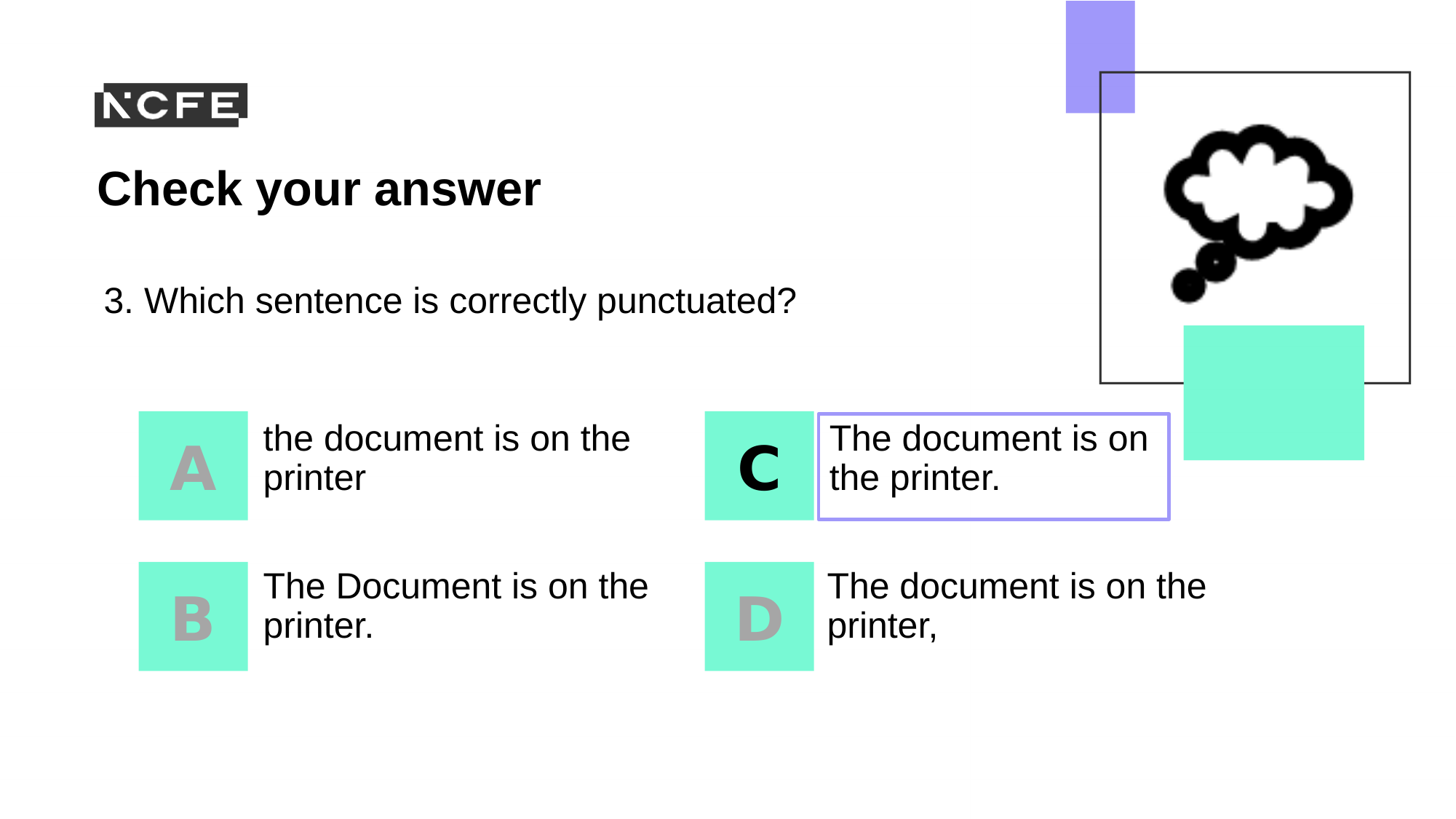

3. Which sentence is correctly punctuated?
the document is on the printer

The document is on the printer.
The Document is on the printer.

The document is on the printer,